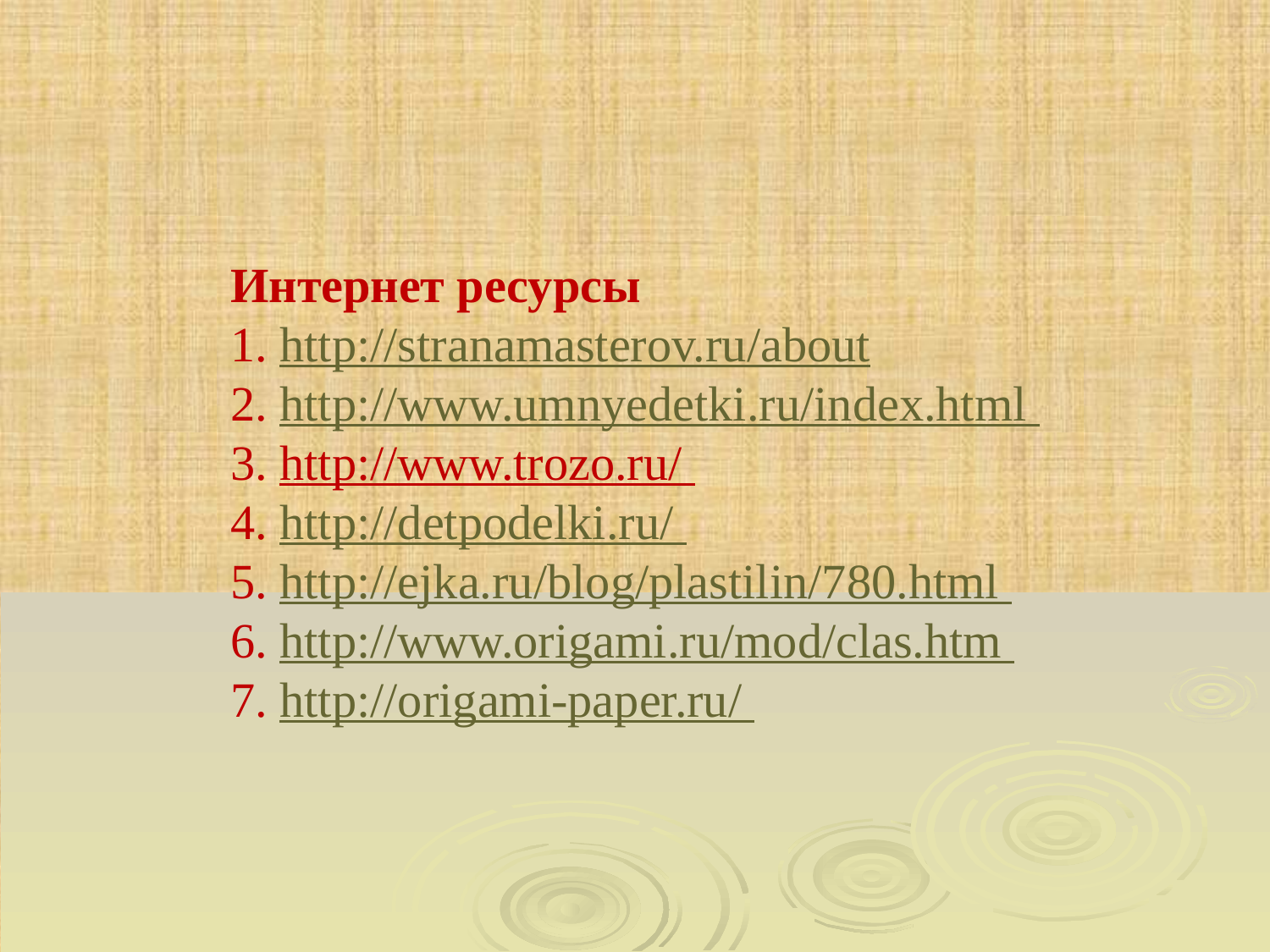

# Интернет ресурсы 1. http://stranamasterov.ru/about 2. http://www.umnyedetki.ru/index.html 3. http://www.trozo.ru/ 4. http://detpodelki.ru/ 5. http://ejka.ru/blog/plastilin/780.html 6. http://www.origami.ru/mod/clas.htm 7. http://origami-paper.ru/